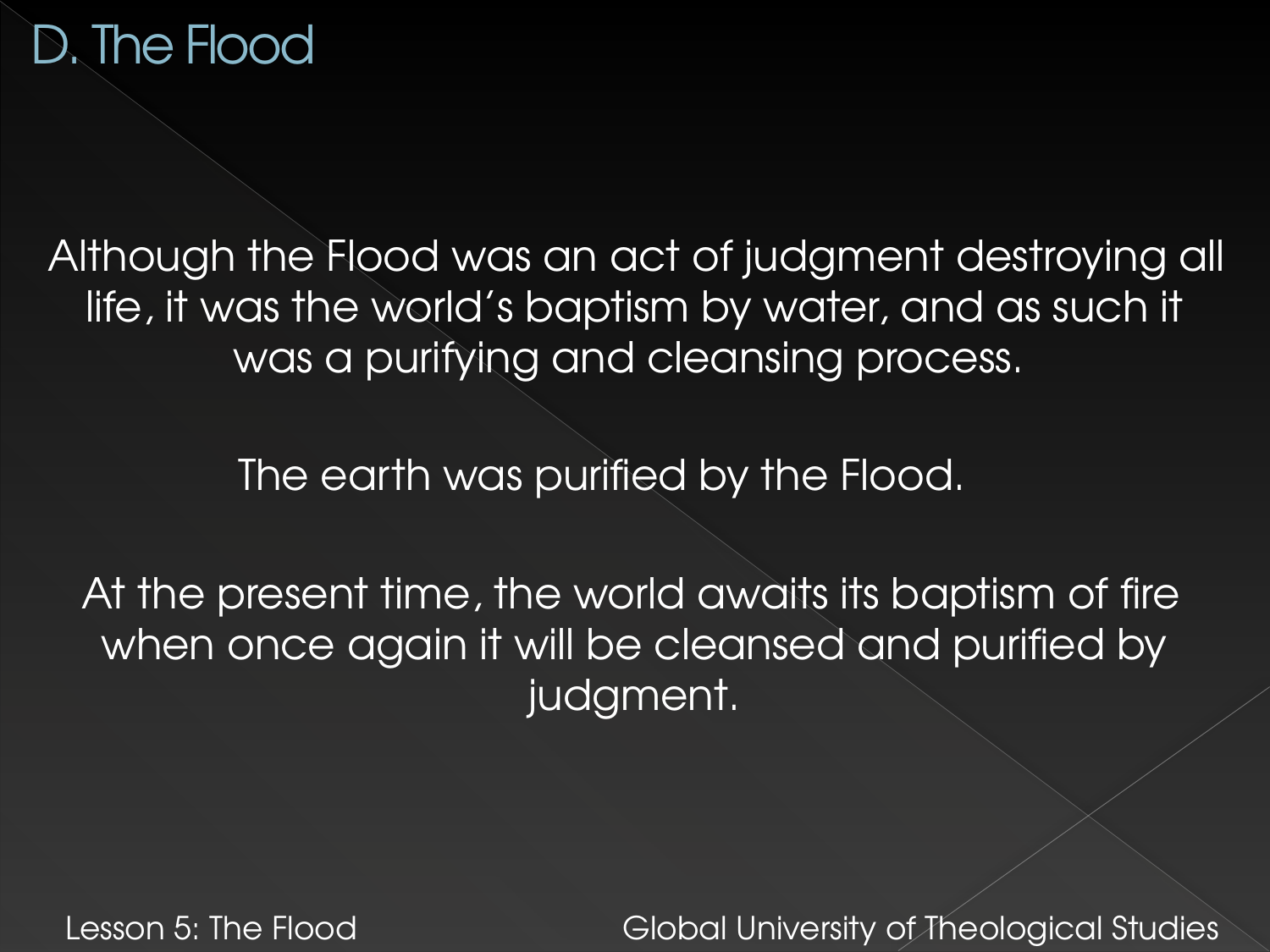

# D. The Flood
     Although the Flood was an act of judgment destroying all life, it was the world’s baptism by water, and as such it was a purifying and cleansing process.

The earth was purified by the Flood.

    At the present time, the world awaits its baptism of fire when once again it will be cleansed and purified by judgment.
Lesson 5: The Flood                              Global University of Theological Studies